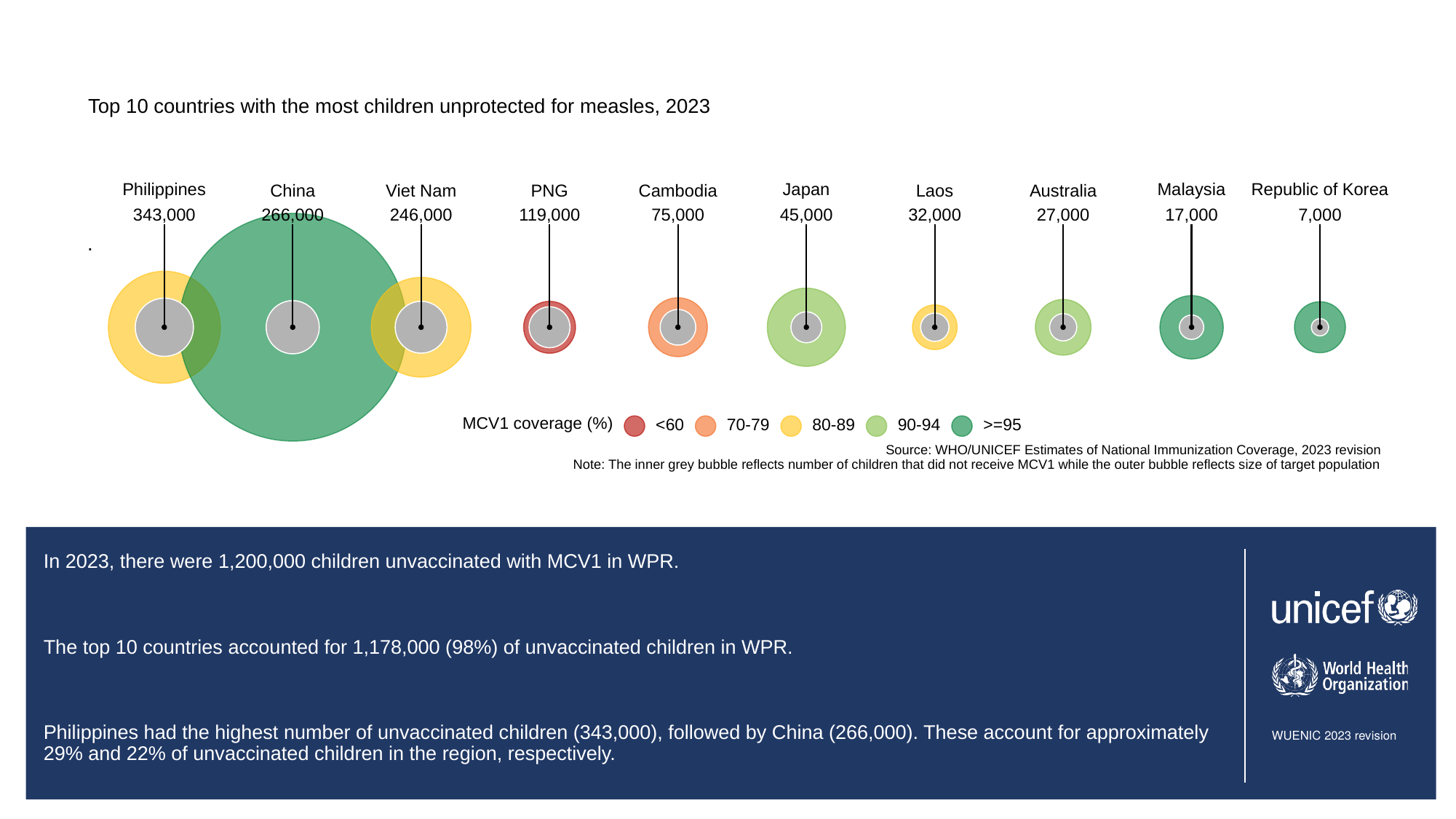

Top 10 countries with the most children unprotected for measles, 2023

Republic of Korea
Malaysia
Philippines
Japan
China
PNG
Cambodia
Viet Nam
Laos
Australia

343,000
266,000
246,000
119,000
75,000
45,000
32,000
27,000
17,000
7,000

.

MCV1 coverage (%)
<60
70-79
80-89
90-94
>=95
Source: WHO/UNICEF Estimates of National Immunization Coverage, 2023 revision
Note: The inner grey bubble reflects number of children that did not receive MCV1 while the outer bubble reflects size of target population
# In 2023, there were 1,200,000 children unvaccinated with MCV1 in WPR.

The top 10 countries accounted for 1,178,000 (98%) of unvaccinated children in WPR.

Philippines had the highest number of unvaccinated children (343,000), followed by China (266,000). These account for approximately 29% and 22% of unvaccinated children in the region, respectively.

Absolute numbers of un- and undervaccinated children is driven by a combination of birth cohort size and programme performance, as such, large birth cohort countries may have a large number of zero-dose children despite higher coverage than other countries.